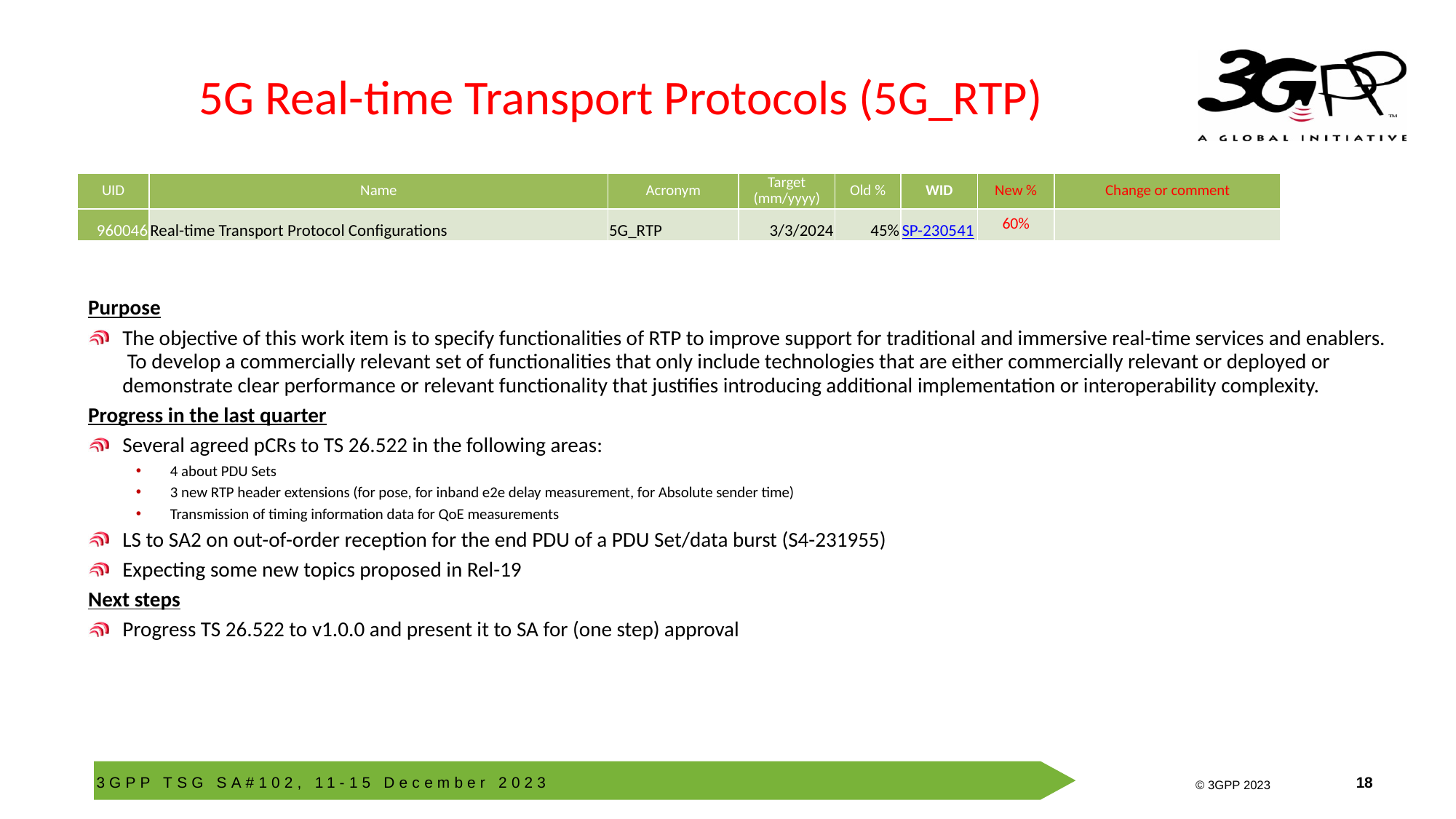

# 5G Real-time Transport Protocols (5G_RTP)
| UID | Name | Acronym | Target (mm/yyyy) | Old % | WID | New % | Change or comment |
| --- | --- | --- | --- | --- | --- | --- | --- |
| 960046 | Real-time Transport Protocol Configurations | 5G\_RTP | 3/3/2024 | 45% | SP-230541 | 60% |  |
Purpose
The objective of this work item is to specify functionalities of RTP to improve support for traditional and immersive real-time services and enablers.  To develop a commercially relevant set of functionalities that only include technologies that are either commercially relevant or deployed or demonstrate clear performance or relevant functionality that justifies introducing additional implementation or interoperability complexity.
Progress in the last quarter
Several agreed pCRs to TS 26.522 in the following areas:
4 about PDU Sets
3 new RTP header extensions (for pose, for inband e2e delay measurement, for Absolute sender time)
Transmission of timing information data for QoE measurements
LS to SA2 on out-of-order reception for the end PDU of a PDU Set/data burst (S4-231955)
Expecting some new topics proposed in Rel-19
Next steps
Progress TS 26.522 to v1.0.0 and present it to SA for (one step) approval